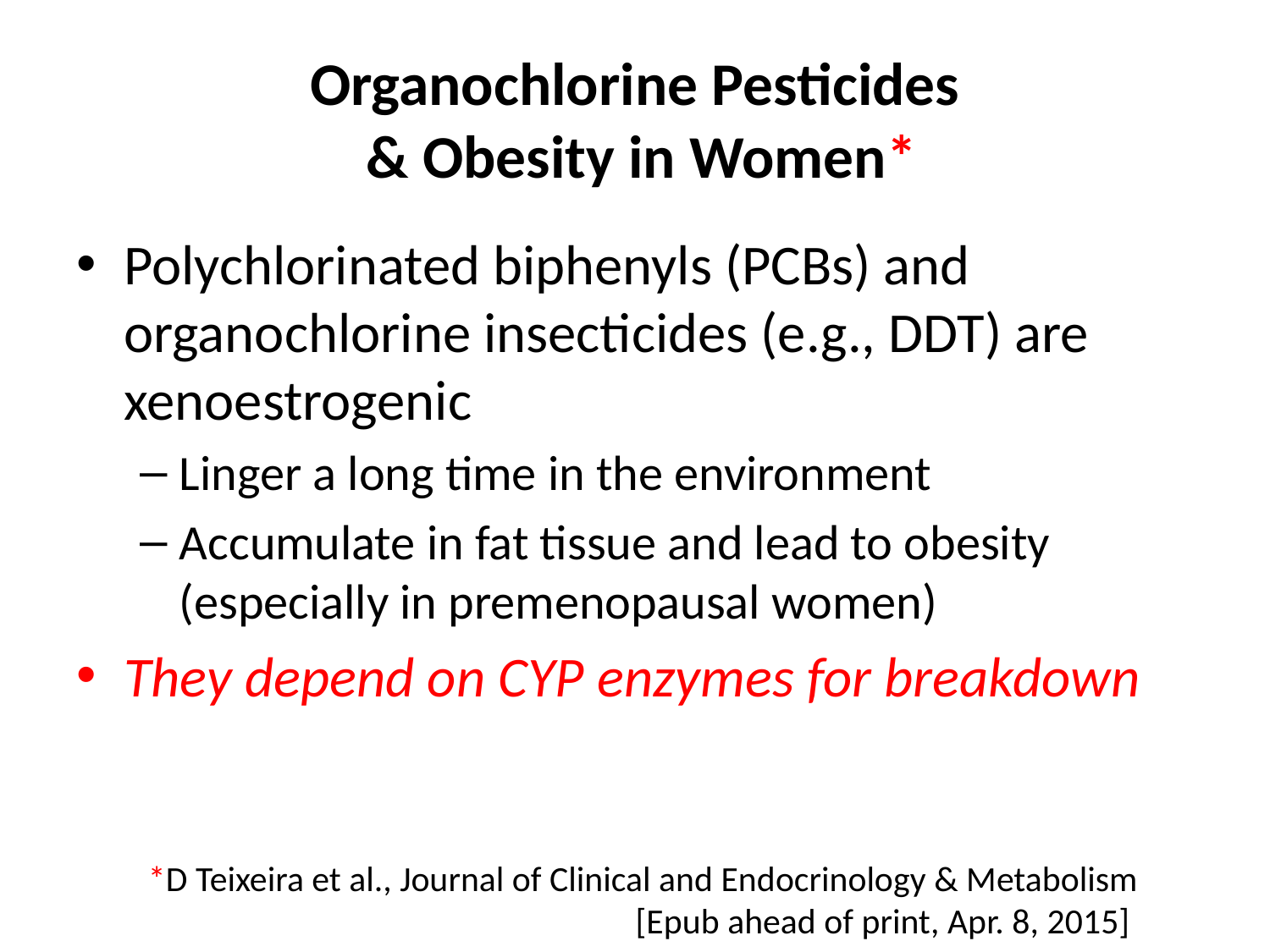

# Organochlorine Pesticides & Obesity in Women*
Polychlorinated biphenyls (PCBs) and organochlorine insecticides (e.g., DDT) are xenoestrogenic
Linger a long time in the environment
Accumulate in fat tissue and lead to obesity (especially in premenopausal women)
They depend on CYP enzymes for breakdown
*D Teixeira et al., Journal of Clinical and Endocrinology & Metabolism
 [Epub ahead of print, Apr. 8, 2015]